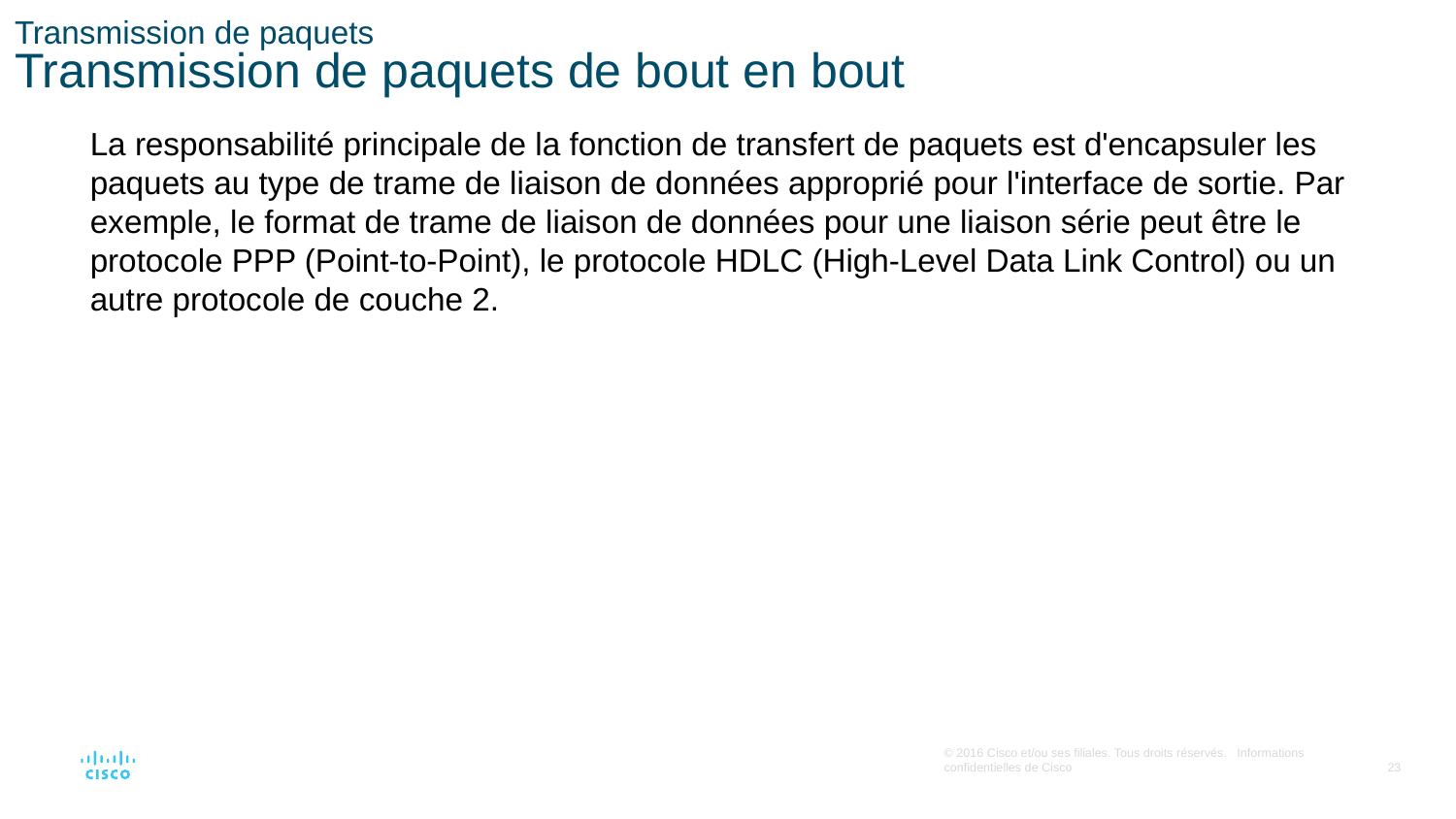

# Transmission de paquets Transmission de paquets de bout en bout
La responsabilité principale de la fonction de transfert de paquets est d'encapsuler les paquets au type de trame de liaison de données approprié pour l'interface de sortie. Par exemple, le format de trame de liaison de données pour une liaison série peut être le protocole PPP (Point-to-Point), le protocole HDLC (High-Level Data Link Control) ou un autre protocole de couche 2.